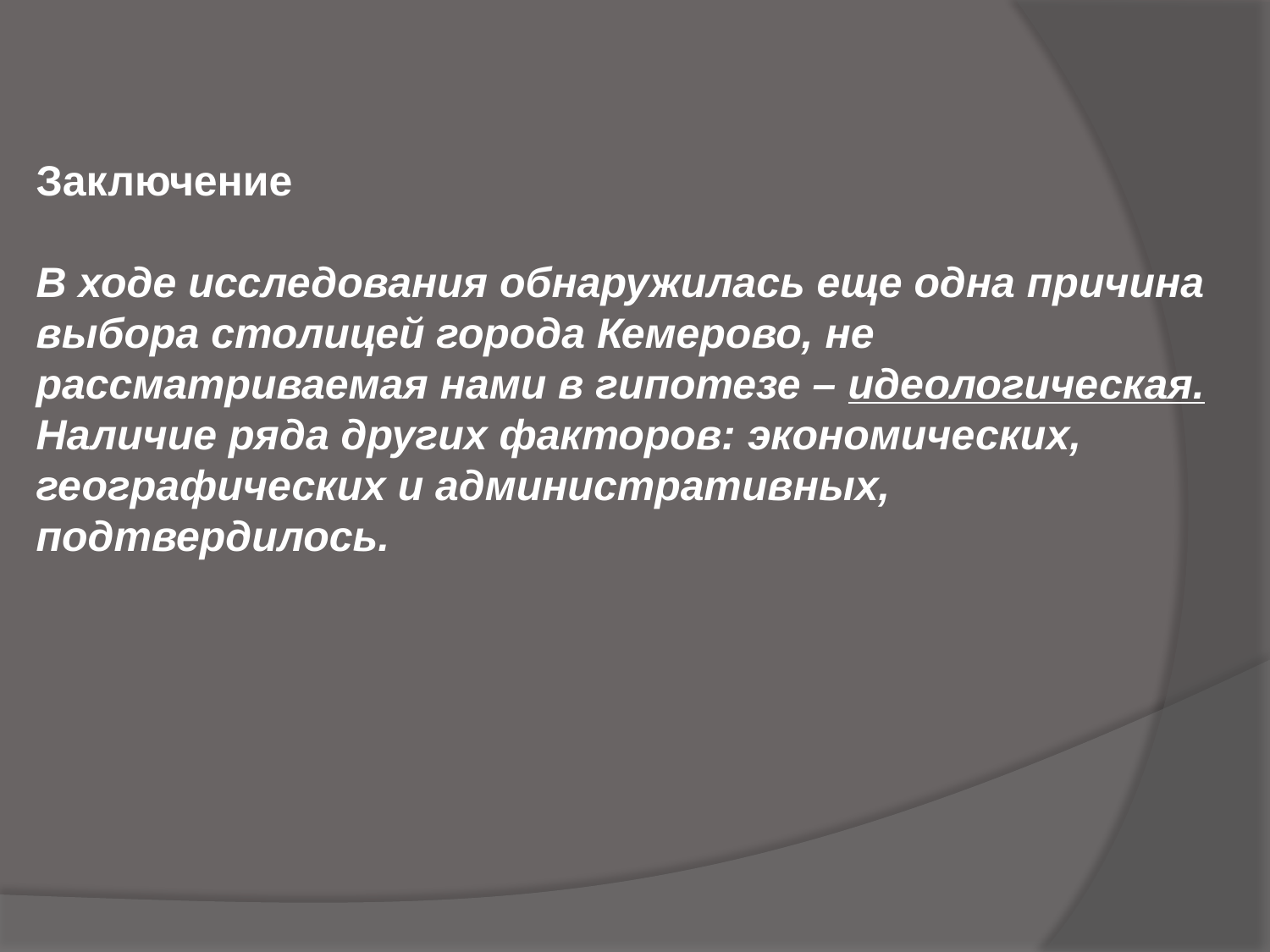

# Заключение В ходе исследования обнаружилась еще одна причина выбора столицей города Кемерово, не рассматриваемая нами в гипотезе – идеологическая. Наличие ряда других факторов: экономических, географических и административных, подтвердилось.